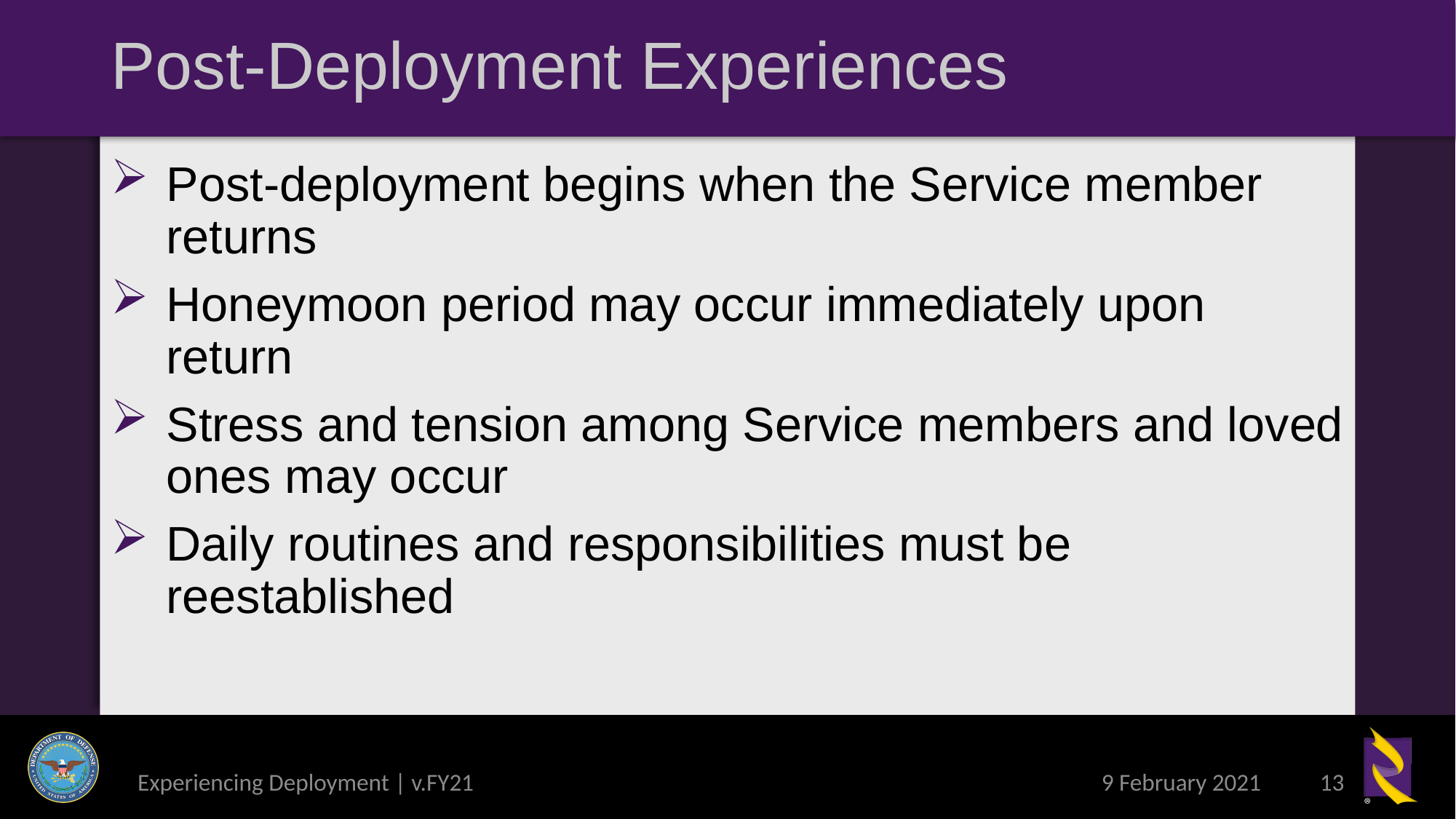

# Post-Deployment Experiences
Post-deployment begins when the Service member returns
Honeymoon period may occur immediately upon return
Stress and tension among Service members and loved ones may occur
Daily routines and responsibilities must be reestablished
Experiencing Deployment | v.FY21
9 February 2021
13